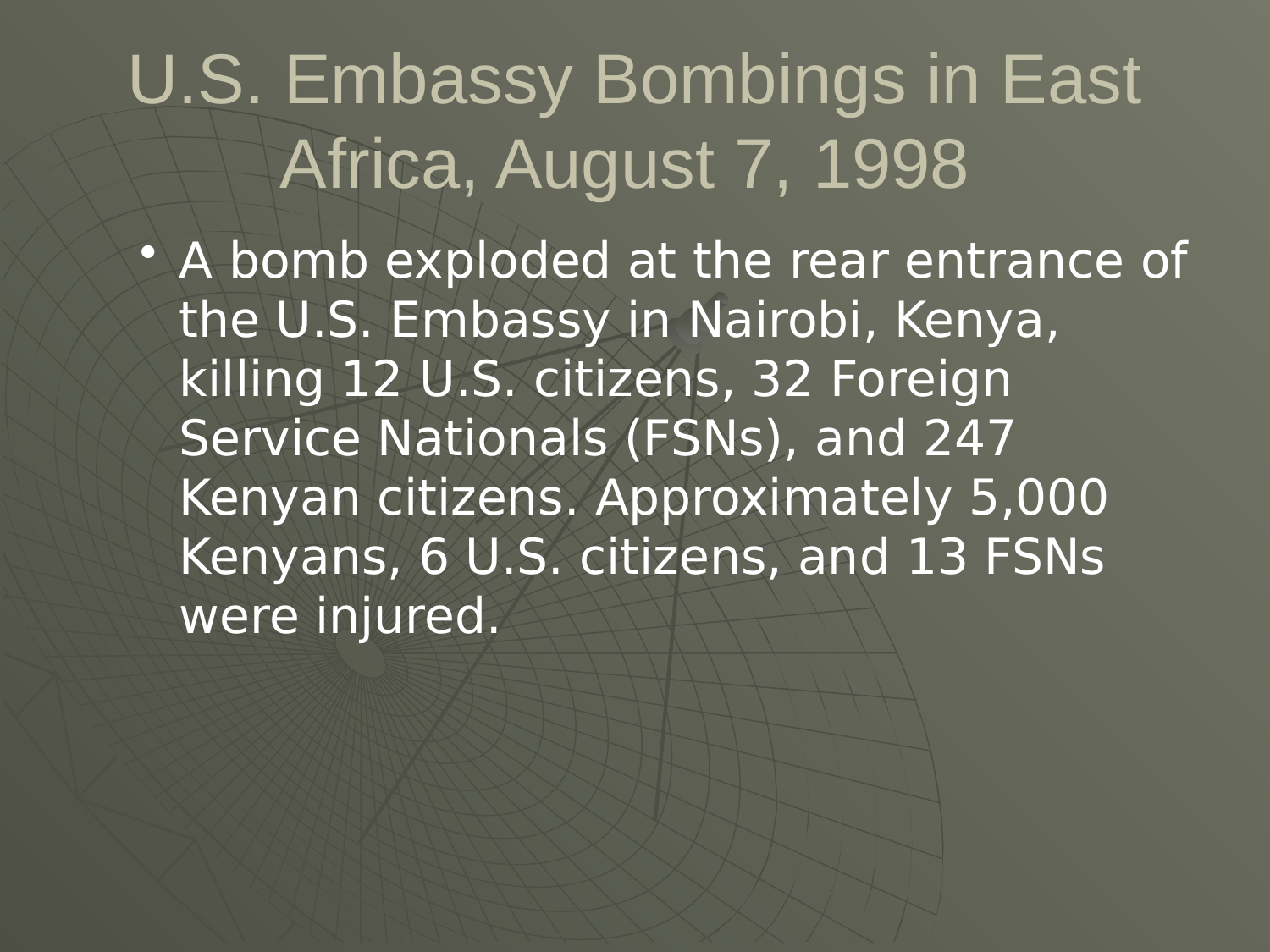

U.S. Embassy Bombings in East Africa, August 7, 1998
A bomb exploded at the rear entrance of the U.S. Embassy in Nairobi, Kenya, killing 12 U.S. citizens, 32 Foreign Service Nationals (FSNs), and 247 Kenyan citizens. Approximately 5,000 Kenyans, 6 U.S. citizens, and 13 FSNs were injured.